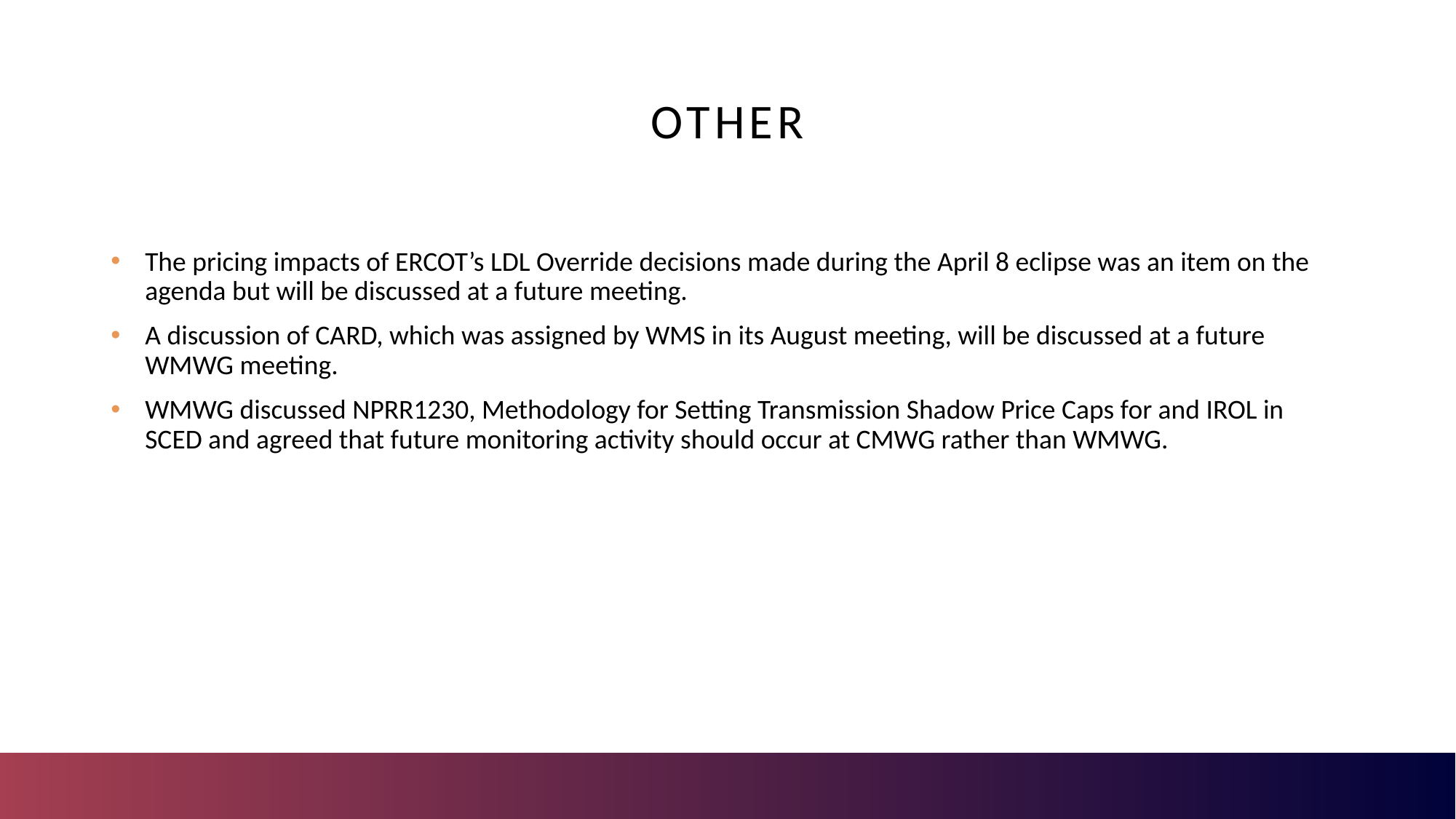

# other
The pricing impacts of ERCOT’s LDL Override decisions made during the April 8 eclipse was an item on the agenda but will be discussed at a future meeting.
A discussion of CARD, which was assigned by WMS in its August meeting, will be discussed at a future WMWG meeting.
WMWG discussed NPRR1230, Methodology for Setting Transmission Shadow Price Caps for and IROL in SCED and agreed that future monitoring activity should occur at CMWG rather than WMWG.